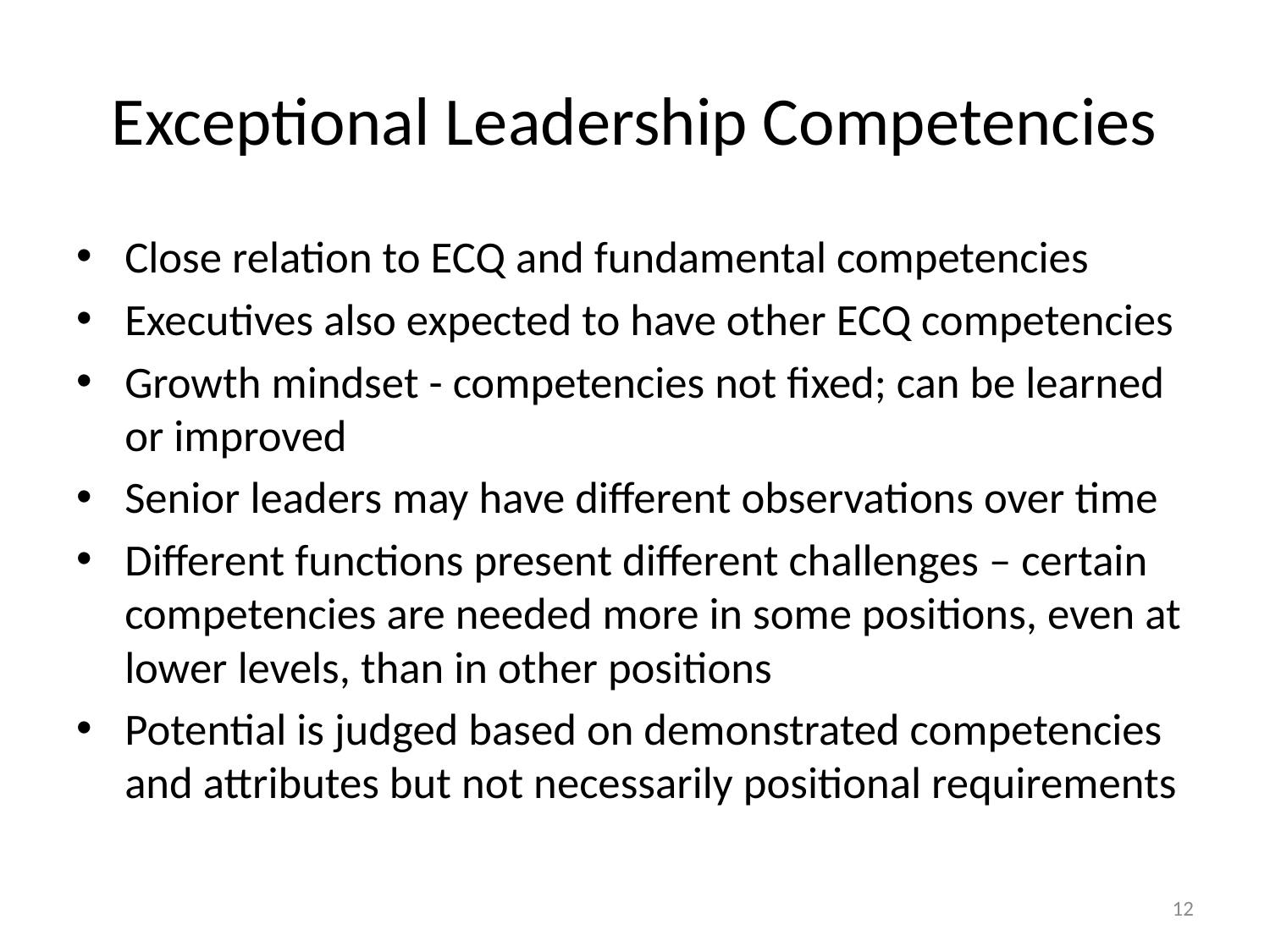

# Exceptional Leadership Competencies
Close relation to ECQ and fundamental competencies
Executives also expected to have other ECQ competencies
Growth mindset - competencies not fixed; can be learned or improved
Senior leaders may have different observations over time
Different functions present different challenges – certain competencies are needed more in some positions, even at lower levels, than in other positions
Potential is judged based on demonstrated competencies and attributes but not necessarily positional requirements
12